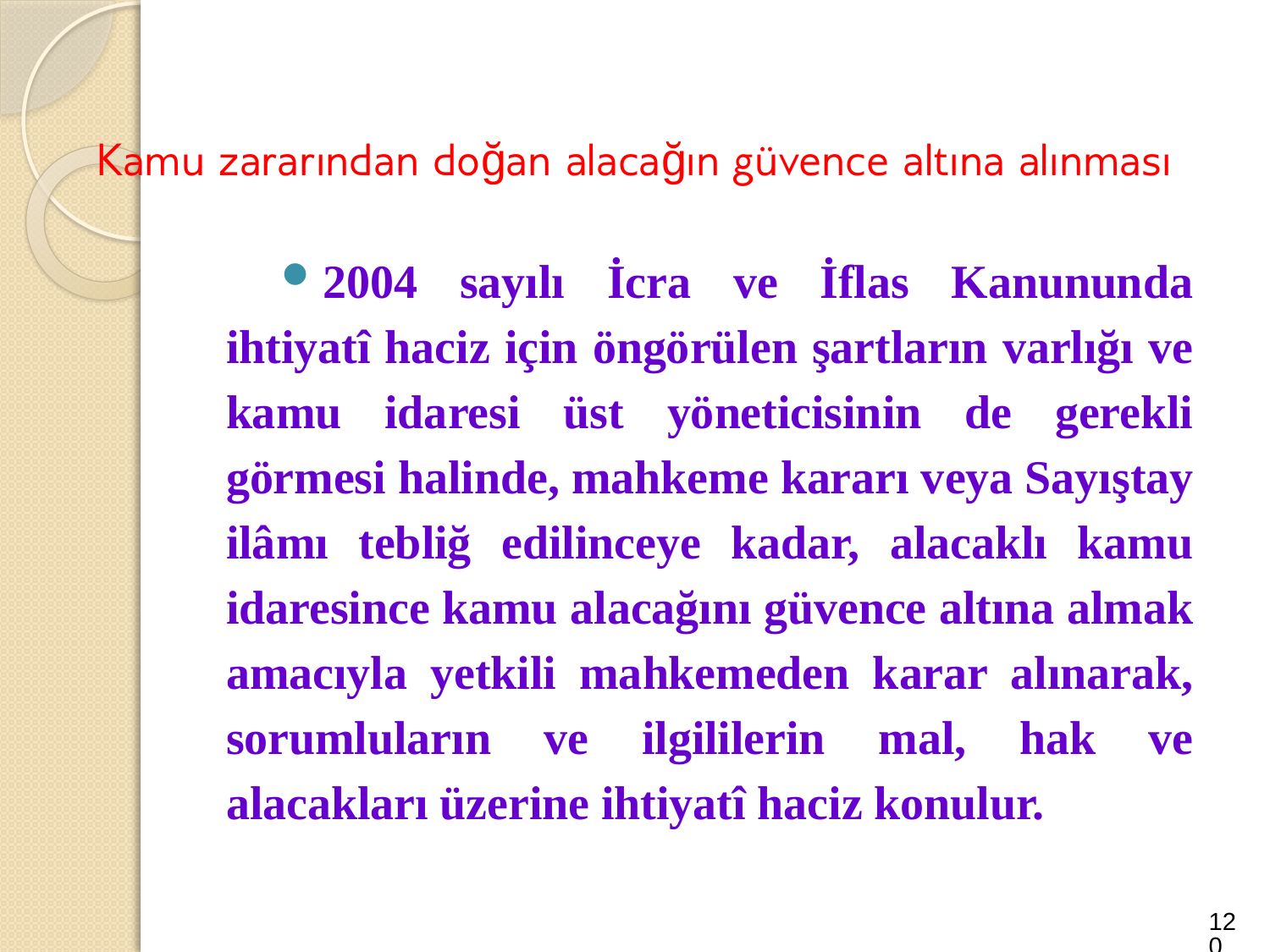

# Kamu zararından doğan alacağın güvence altına alınması
2004 sayılı İcra ve İflas Kanununda ihtiyatî haciz için öngörülen şartların varlığı ve kamu idaresi üst yöneticisinin de gerekli görmesi halinde, mahkeme kararı veya Sayıştay ilâmı tebliğ edilinceye kadar, alacaklı kamu idaresince kamu alacağını güvence altına almak amacıyla yetkili mahkemeden karar alınarak, sorumluların ve ilgililerin mal, hak ve alacakları üzerine ihtiyatî haciz konulur.

120